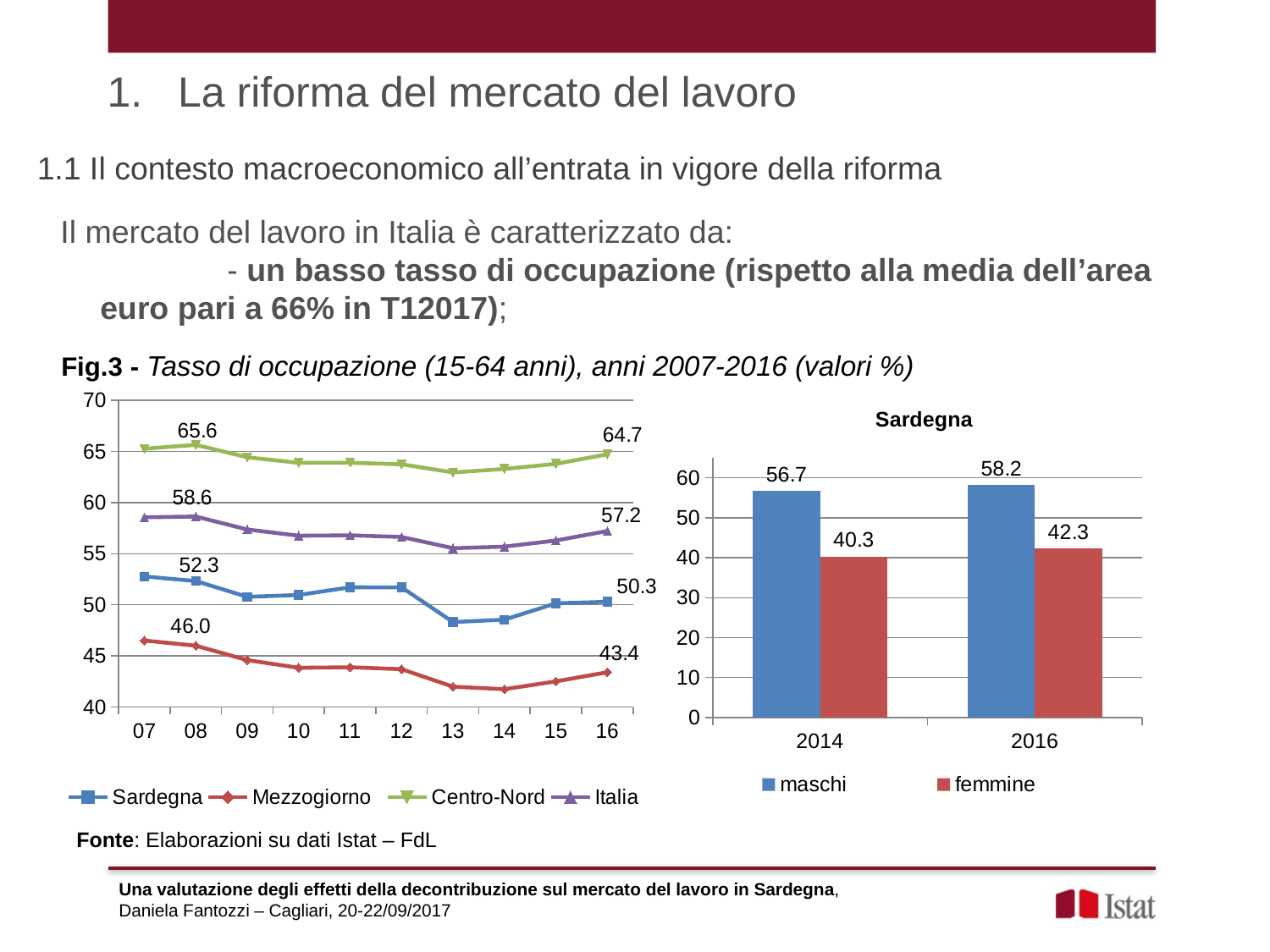

1.   La riforma del mercato del lavoro
1.1 Il contesto macroeconomico all’entrata in vigore della riforma
Il mercato del lavoro in Italia è caratterizzato da:
		- un basso tasso di occupazione (rispetto alla media dell’area euro pari a 66% in T12017);
Fig.3 - Tasso di occupazione (15-64 anni), anni 2007-2016 (valori %)

### Chart

| Category | Sardegna | Mezzogiorno   | Centro-Nord | Italia |
|---|---|---|---|---|
| 07 | 52.77565003820728 | 46.50895956607926 | 65.26624606715113 | 58.559926807191275 |
| 08 | 52.32506746516735 | 46.00198058740532 | 65.63912819879751 | 58.63297509248947 |
| 09 | 50.783691267849285 | 44.60043350154339 | 64.4287405162093 | 57.37141773666392 |
| 10 | 50.965963794676526 | 43.841051023229944 | 63.88611943537662 | 56.757859561251244 |
| 11 | 51.71808579134 | 43.894692540679635 | 63.89792970516193 | 56.794339045094404 |
| 12 | 51.713016071814174 | 43.7078281289003 | 63.74090176571547 | 56.63638055003405 |
| 13 | 48.317612932679054 | 41.99583774694691 | 62.94379848688095 | 55.5386070325776 |
| 14 | 48.554510599743516 | 41.752933981542306 | 63.288152144229926 | 55.691834592989835 |
| 15 | 50.14760918144192 | 42.51511254346561 | 63.784924045218034 | 56.28984011590076 |
| 16 | 50.298860778463386 | 43.408136359486654 | 64.71831898983265 | 57.21792608189506 |

### Chart

| Category | maschi | femmine |
|---|---|---|
| 2014 | 56.73043214430834 | 40.320422736098 |
| 2016 | 58.19910457899557 | 42.31112629698259 |
Fonte: Elaborazioni su dati Istat – FdL
Una valutazione degli effetti della decontribuzione sul mercato del lavoro in Sardegna,
Daniela Fantozzi – Cagliari, 20-22/09/2017